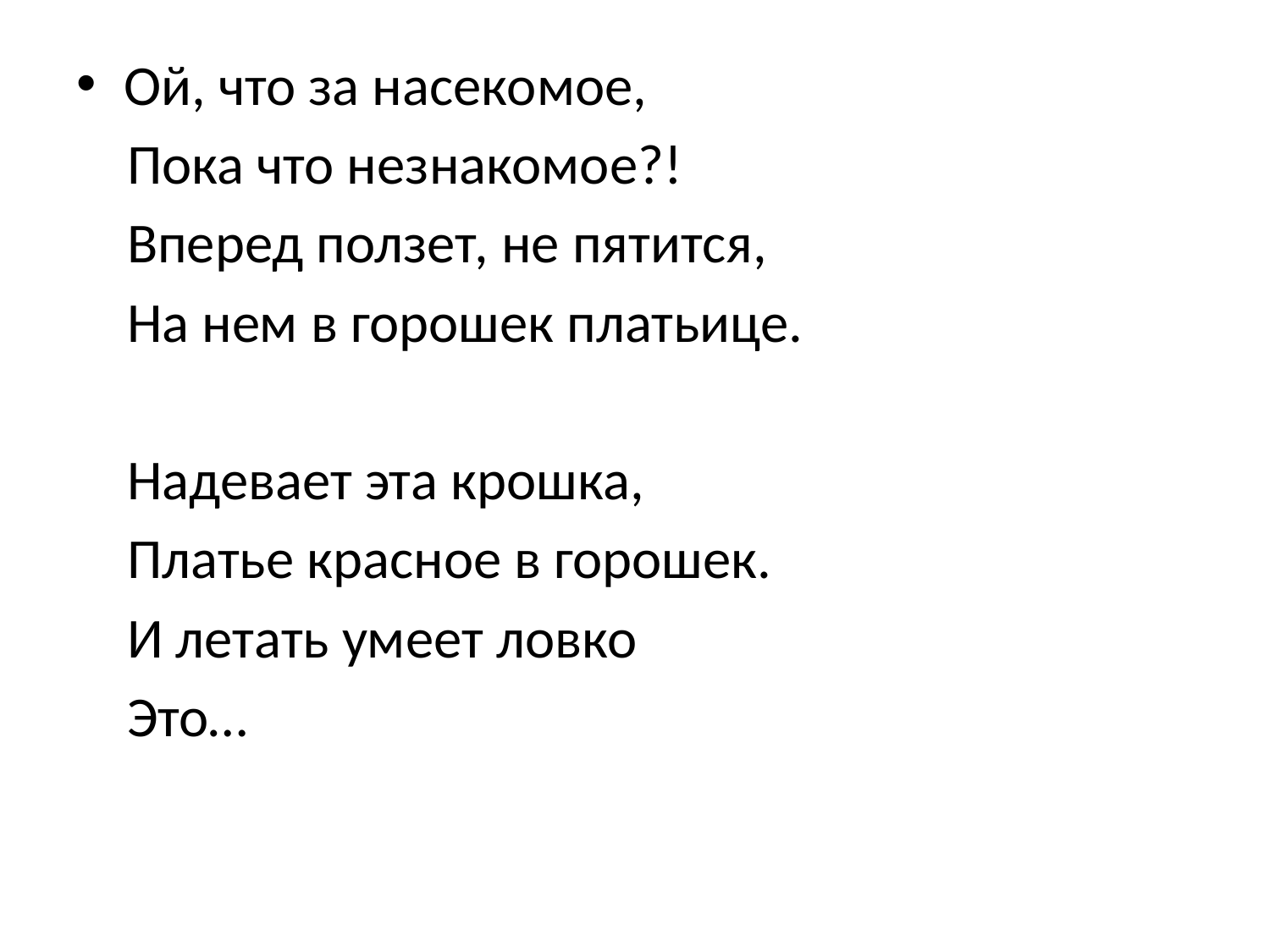

Ой, что за насекомое,
    Пока что незнакомое?!
    Вперед ползет, не пятится,
    На нем в горошек платьице.

    Надевает эта крошка,
    Платье красное в горошек.
    И летать умеет ловко
    Это…